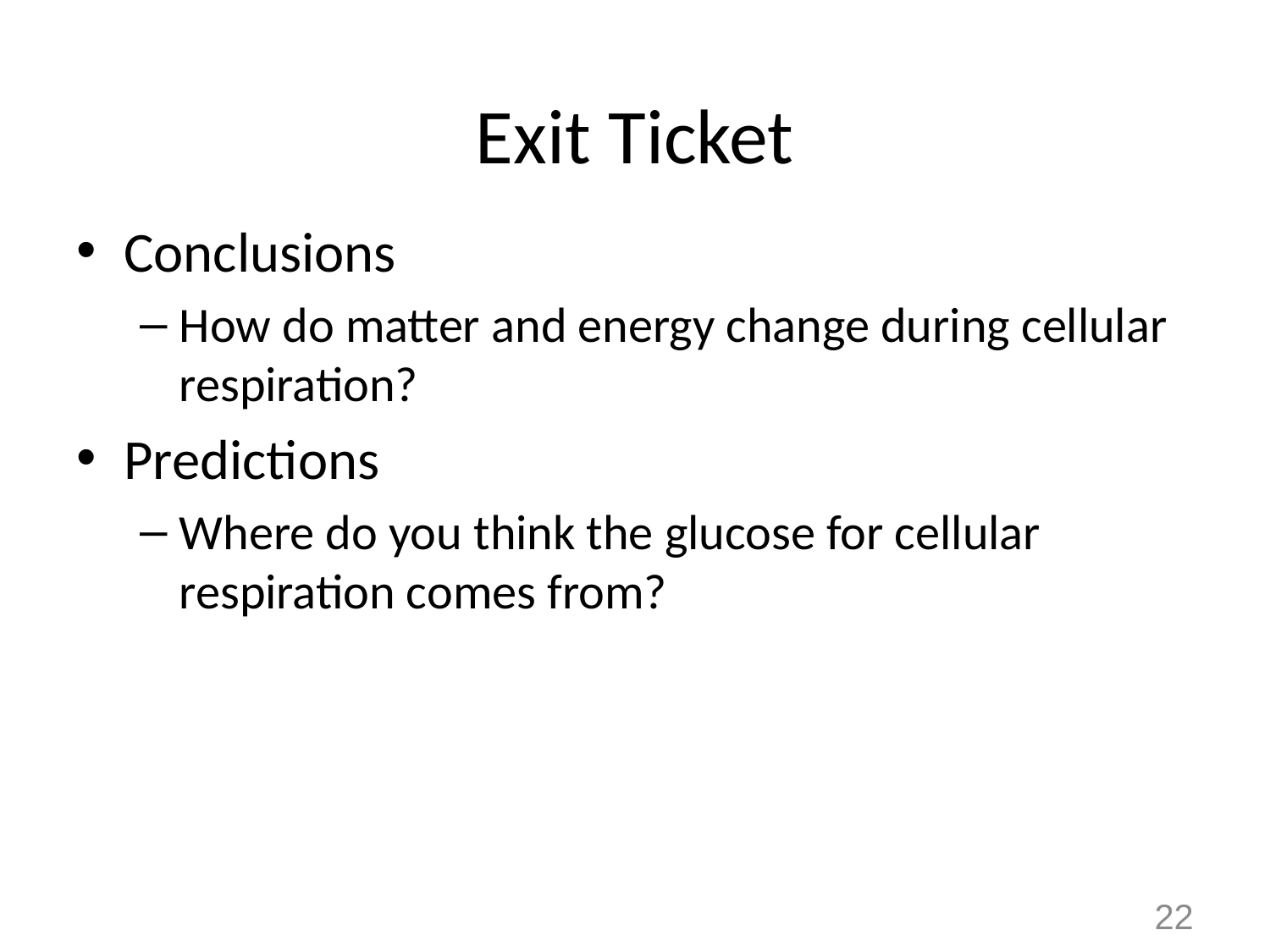

# Exit Ticket
Conclusions
How do matter and energy change during cellular respiration?
Predictions
Where do you think the glucose for cellular respiration comes from?
22